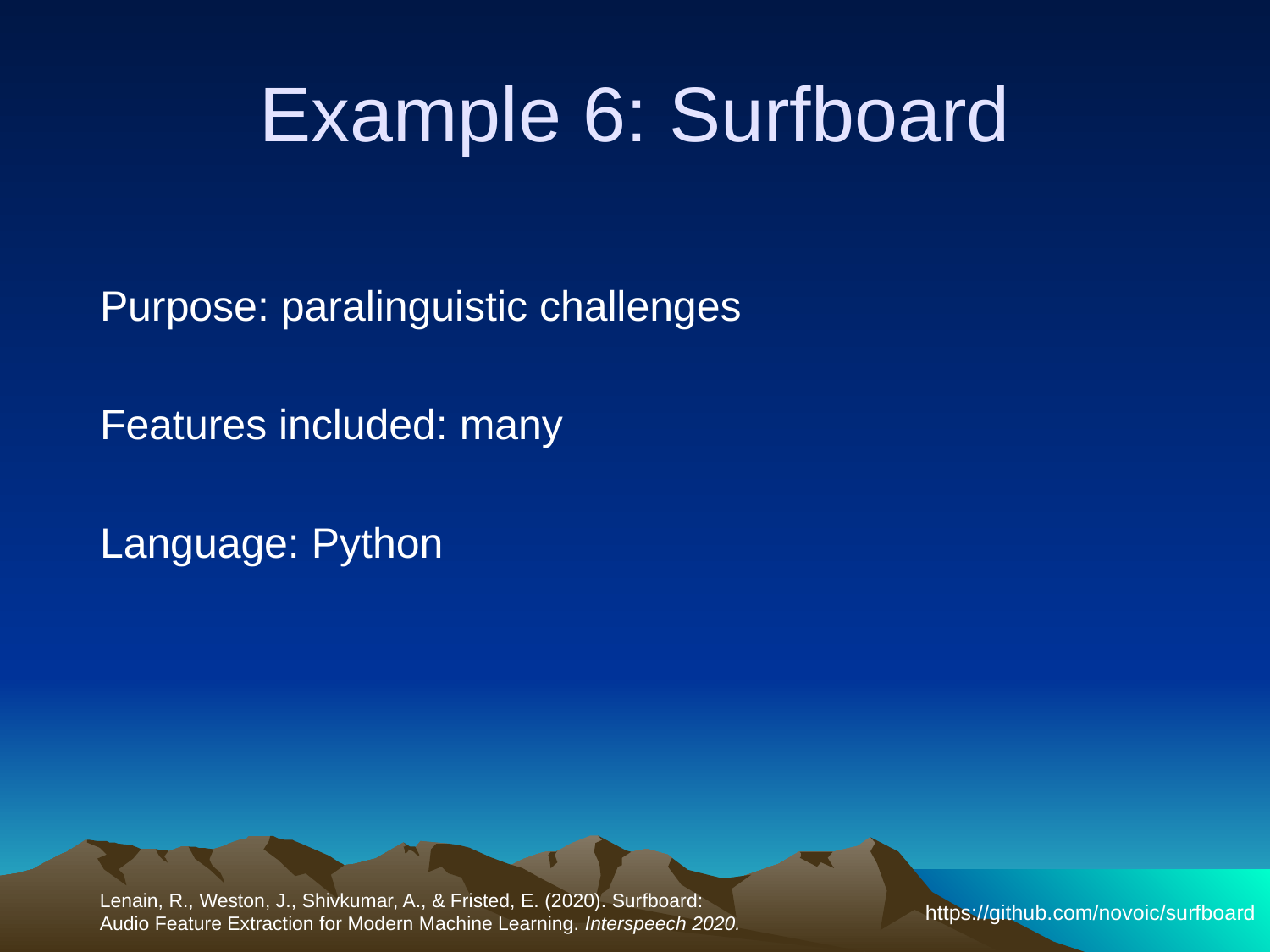

# Example 6: Surfboard

Purpose: paralinguistic challenges

Features included: many

Language: Python

Lenain, R., Weston, J., Shivkumar, A., & Fristed, E. (2020). Surfboard: Audio Feature Extraction for Modern Machine Learning. Interspeech 2020.
https://github.com/novoic/surfboard